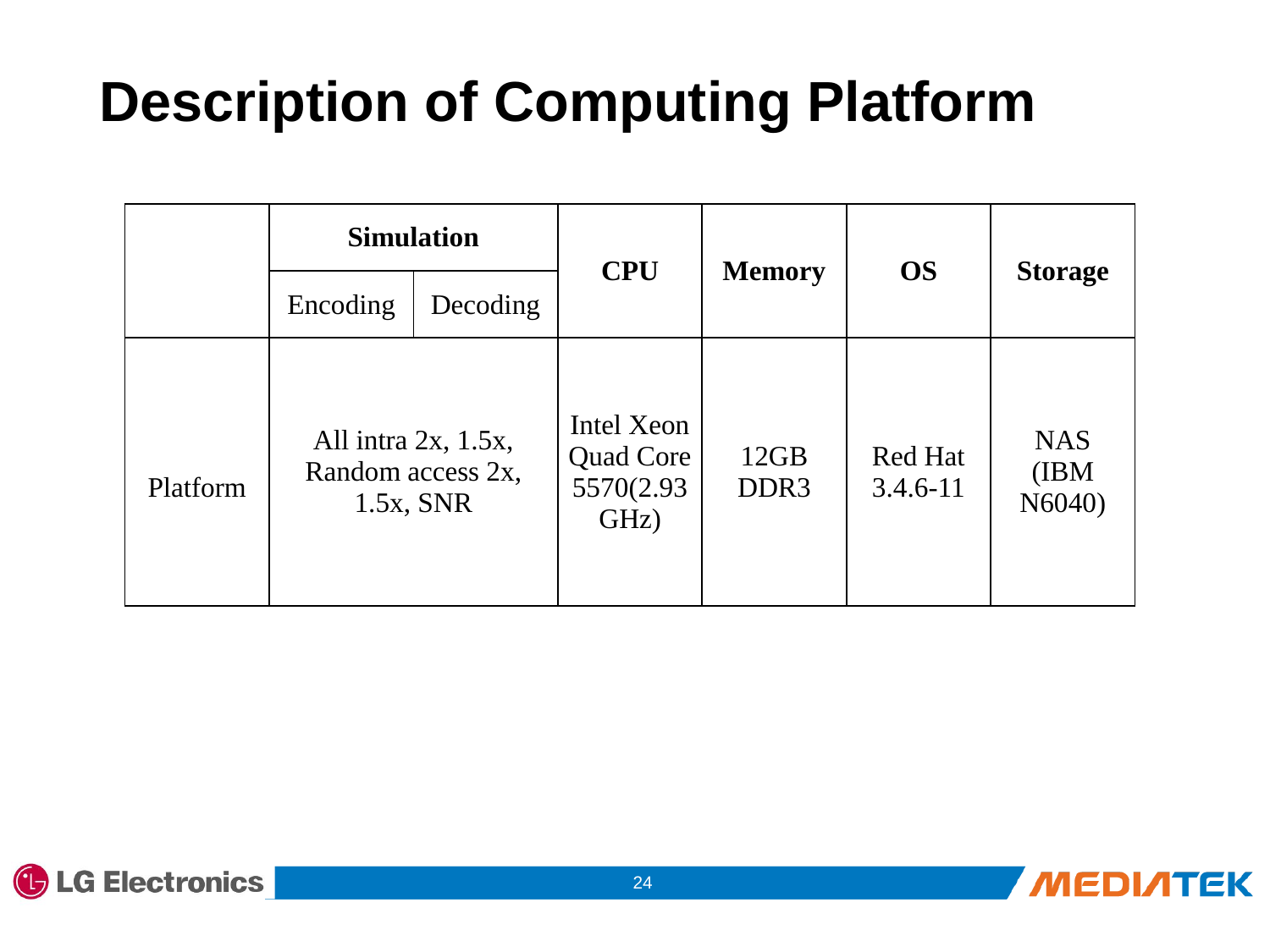

# Description of Computing Platform
|  | Simulation |  | CPU | Memory | OS | Storage |
| --- | --- | --- | --- | --- | --- | --- |
|  | Encoding | Decoding |  |  |  |  |
| Platform | All intra 2x, 1.5x, Random access 2x, 1.5x, SNR |  | Intel Xeon Quad Core 5570(2.93GHz) | 12GB DDR3 | Red Hat 3.4.6-11 | NAS (IBM N6040) |
24